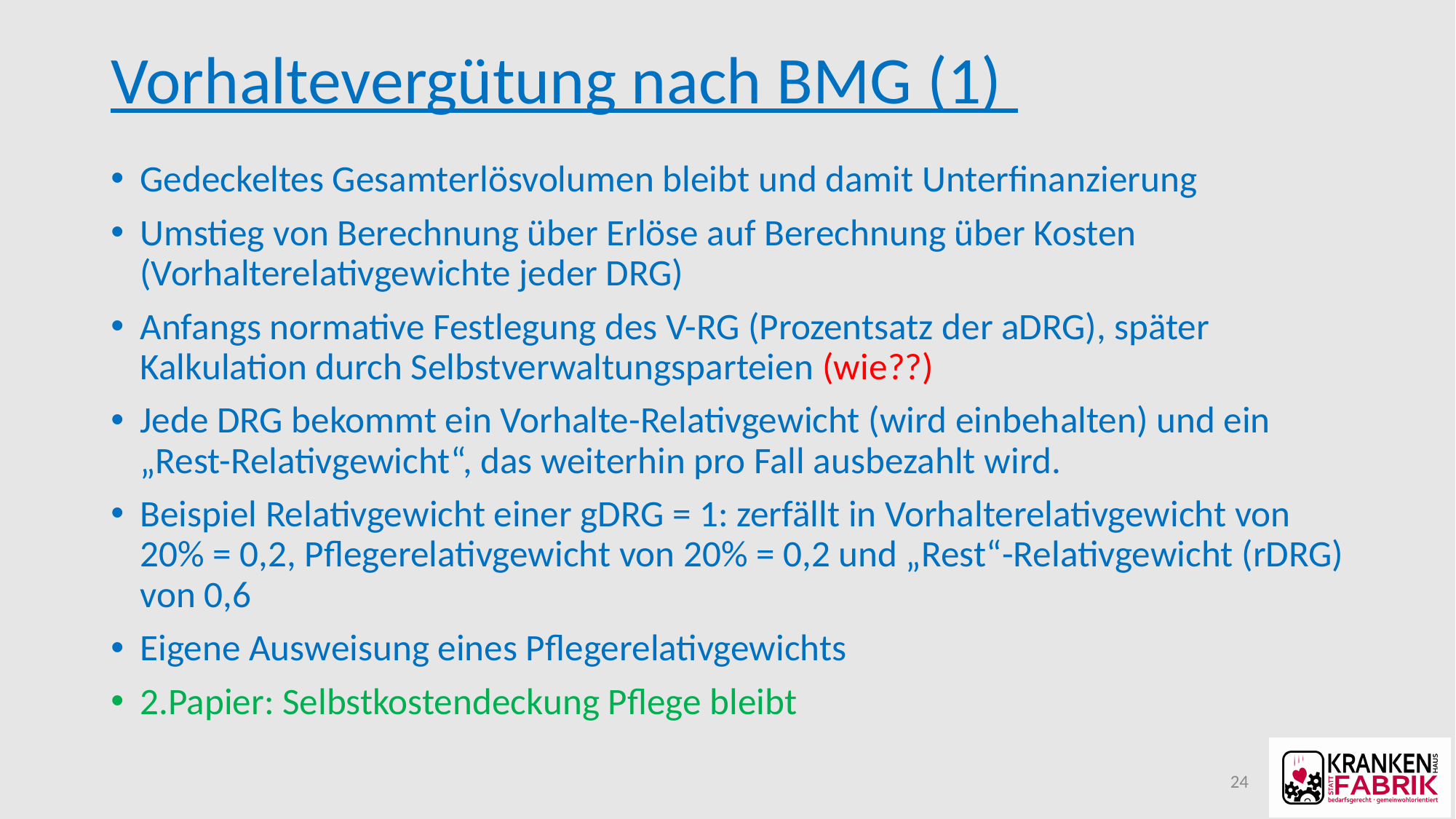

# Vorhaltevergütung nach BMG (1)
Gedeckeltes Gesamterlösvolumen bleibt und damit Unterfinanzierung
Umstieg von Berechnung über Erlöse auf Berechnung über Kosten (Vorhalterelativgewichte jeder DRG)
Anfangs normative Festlegung des V-RG (Prozentsatz der aDRG), später Kalkulation durch Selbstverwaltungsparteien (wie??)
Jede DRG bekommt ein Vorhalte-Relativgewicht (wird einbehalten) und ein „Rest-Relativgewicht“, das weiterhin pro Fall ausbezahlt wird.
Beispiel Relativgewicht einer gDRG = 1: zerfällt in Vorhalterelativgewicht von 20% = 0,2, Pflegerelativgewicht von 20% = 0,2 und „Rest“-Relativgewicht (rDRG) von 0,6
Eigene Ausweisung eines Pflegerelativgewichts
2.Papier: Selbstkostendeckung Pflege bleibt

24